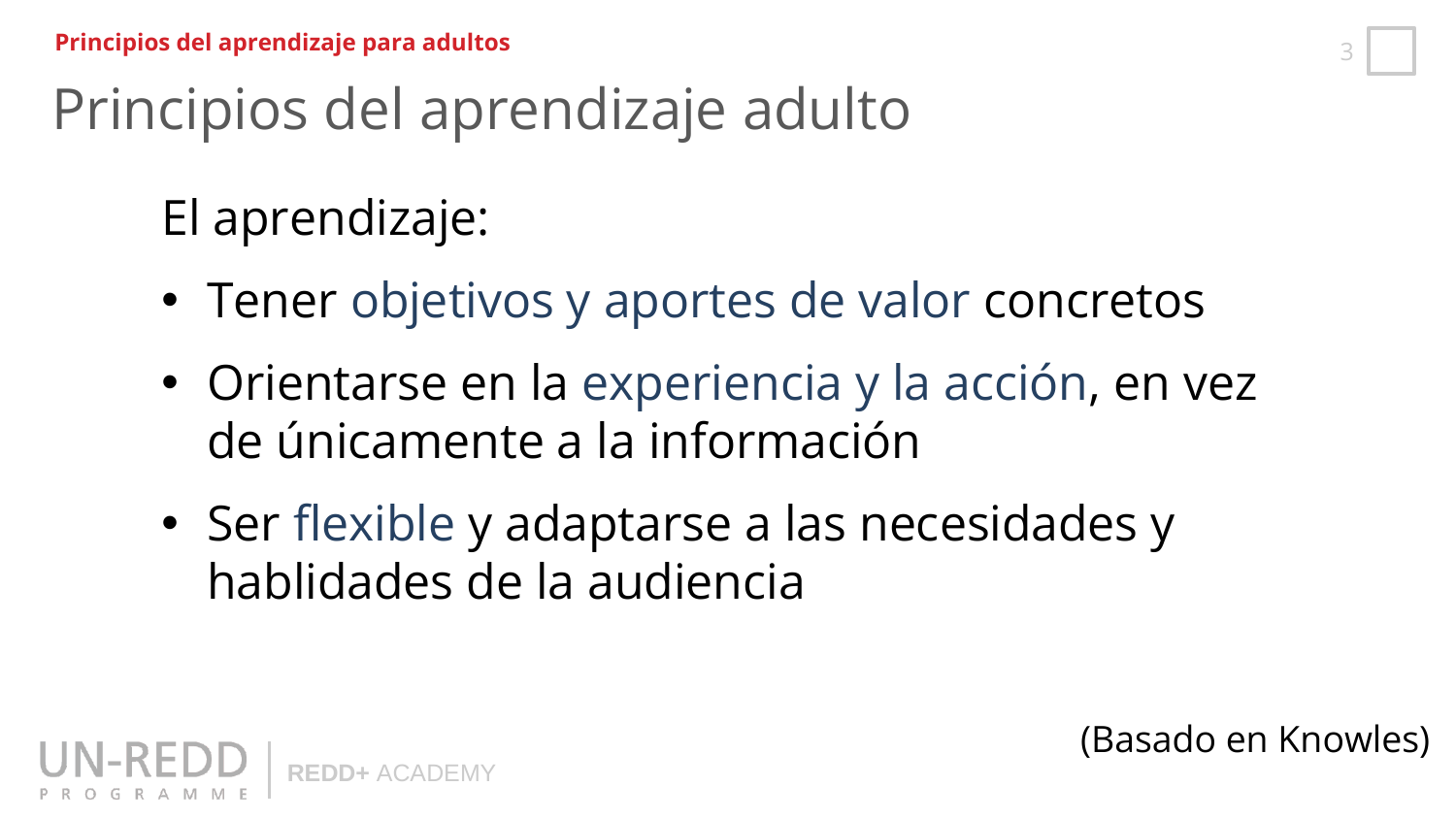

Principios del aprendizaje para adultos
Principios del aprendizaje adulto
El aprendizaje:
Tener objetivos y aportes de valor concretos
Orientarse en la experiencia y la acción, en vez de únicamente a la información
Ser flexible y adaptarse a las necesidades y hablidades de la audiencia

(Basado en Knowles)